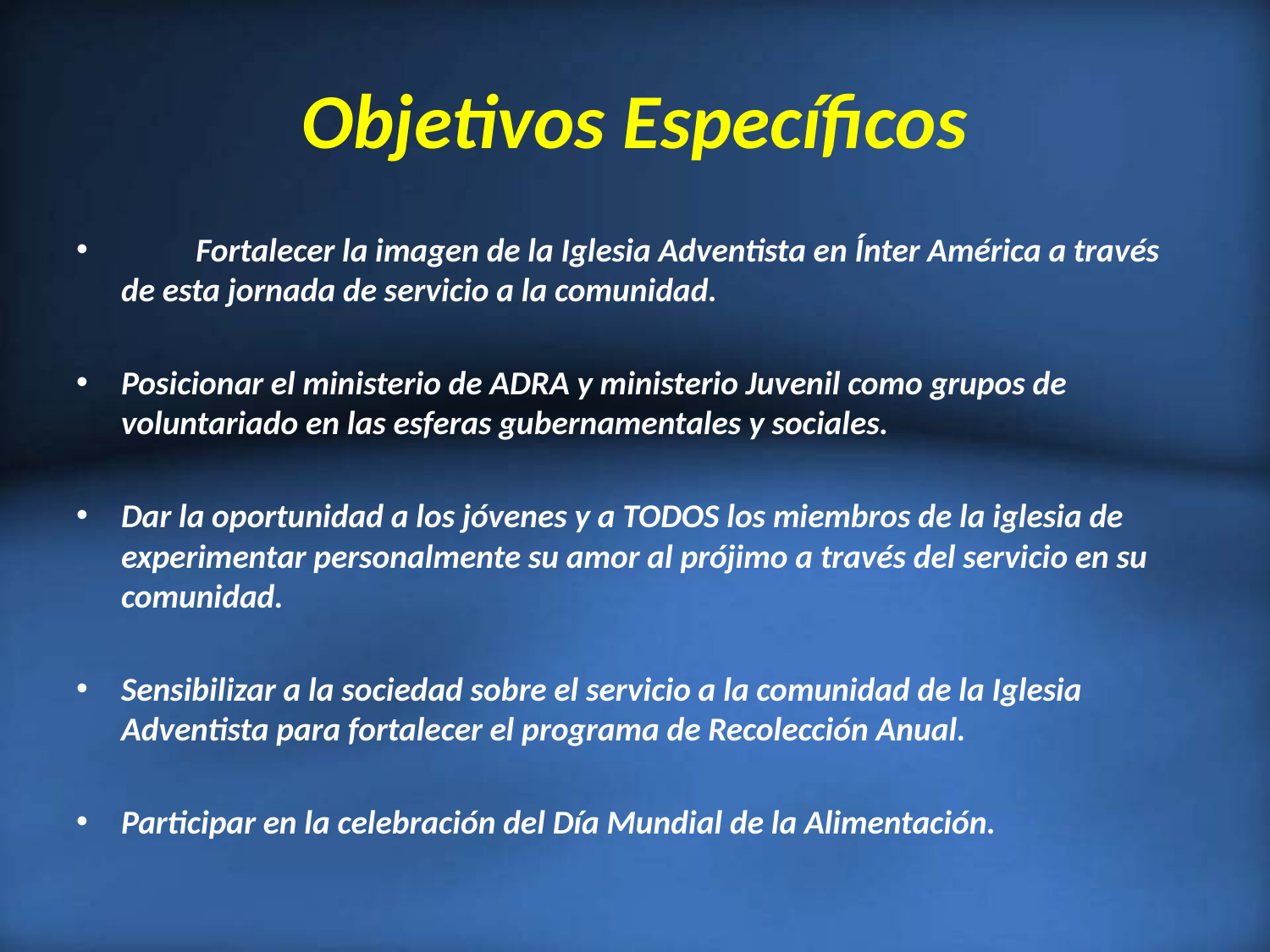

# Objetivos Específicos
	Fortalecer la imagen de la Iglesia Adventista en Ínter América a través de esta jornada de servicio a la comunidad.

	Posicionar el ministerio de ADRA y ministerio Juvenil como grupos de voluntariado en las esferas gubernamentales y sociales.

Dar la oportunidad a los jóvenes y a TODOS los miembros de la iglesia de experimentar personalmente su amor al prójimo a través del servicio en su comunidad.

Sensibilizar a la sociedad sobre el servicio a la comunidad de la Iglesia Adventista para fortalecer el programa de Recolección Anual.

Participar en la celebración del Día Mundial de la Alimentación.